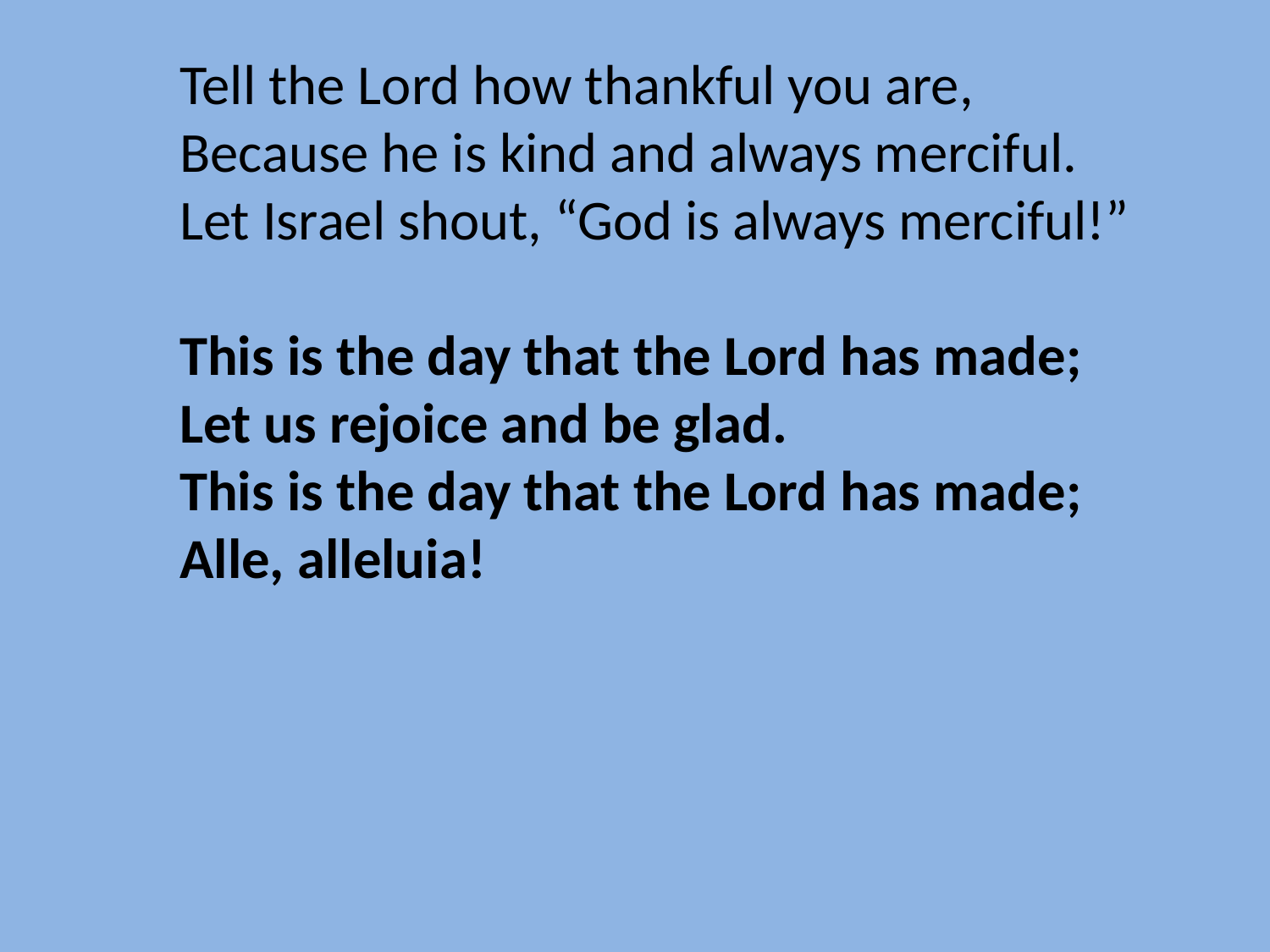

Tell the Lord how thankful you are,
Because he is kind and always merciful.
Let Israel shout, “God is always merciful!”

This is the day that the Lord has made;
Let us rejoice and be glad.
This is the day that the Lord has made;
Alle, alleluia!